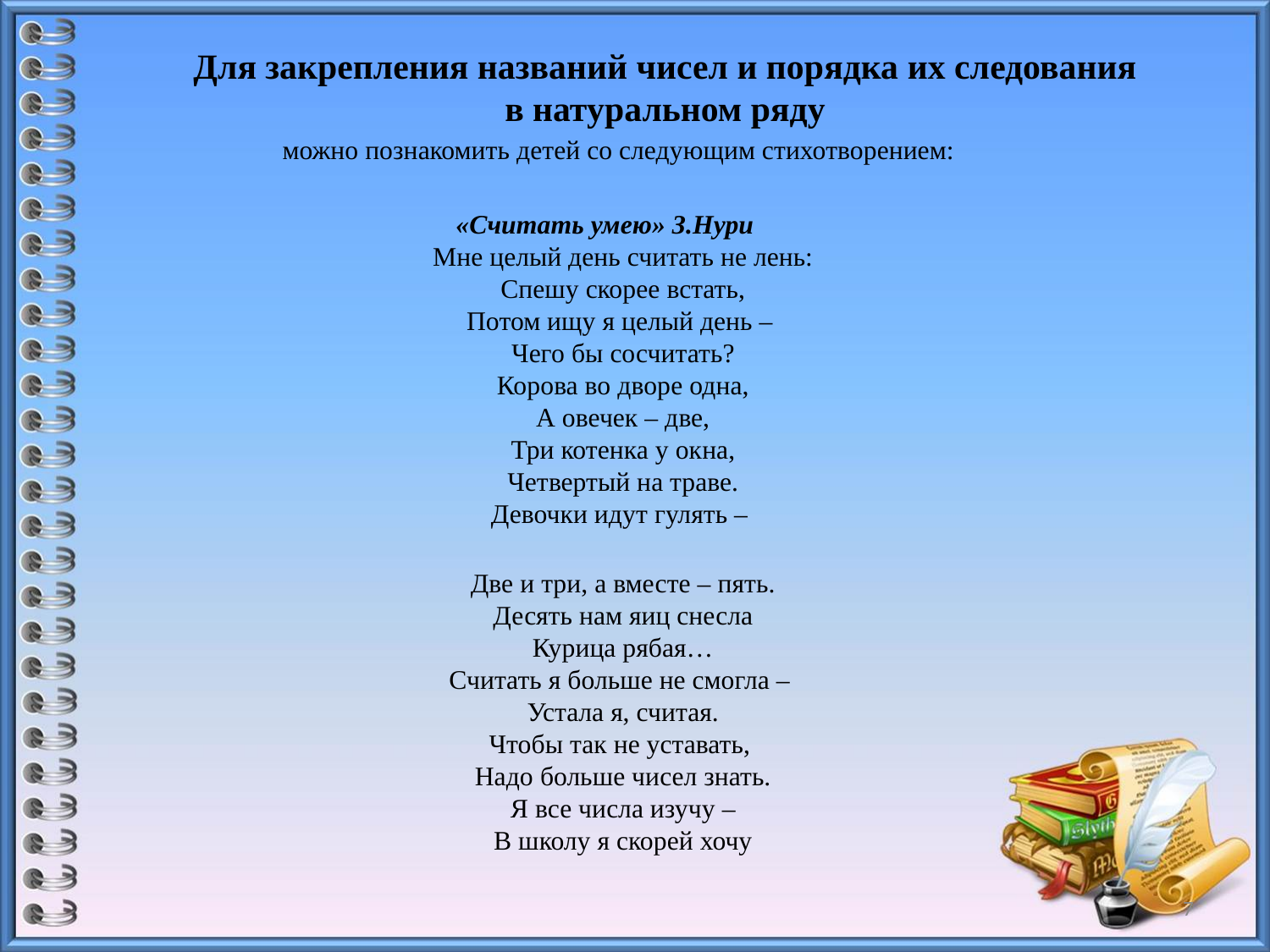

# Для закрепления названий чисел и порядка их следования в натуральном ряду
    можно познакомить детей со следующим стихотворением:

«Считать умею» З.Нури
Мне целый день считать не лень:
Спешу скорее встать,
Потом ищу я целый день – 
Чего бы сосчитать?
Корова во дворе одна,
А овечек – две,
Три котенка у окна,
Четвертый на траве.
Девочки идут гулять –
Две и три, а вместе – пять.
Десять нам яиц снесла
Курица рябая…
Считать я больше не смогла – 
Устала я, считая.
Чтобы так не уставать, 
Надо больше чисел знать.
Я все числа изучу –
В школу я скорей хочу

7